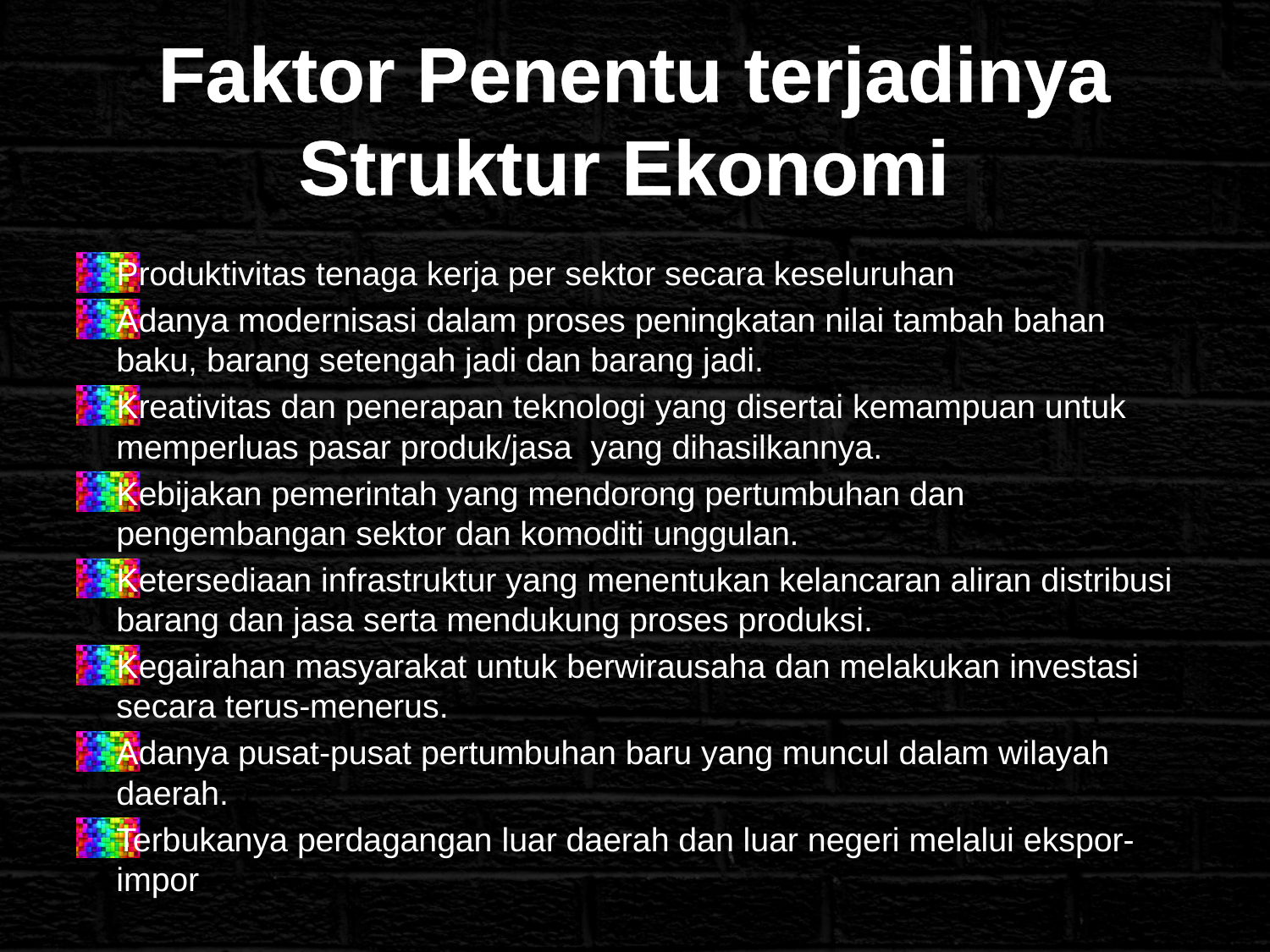

# Faktor Penentu terjadinya Struktur Ekonomi
Produktivitas tenaga kerja per sektor secara keseluruhan
Adanya modernisasi dalam proses peningkatan nilai tambah bahan baku, barang setengah jadi dan barang jadi.
Kreativitas dan penerapan teknologi yang disertai kemampuan untuk memperluas pasar produk/jasa  yang dihasilkannya.
Kebijakan pemerintah yang mendorong pertumbuhan dan pengembangan sektor dan komoditi unggulan.
Ketersediaan infrastruktur yang menentukan kelancaran aliran distribusi barang dan jasa serta mendukung proses produksi.
Kegairahan masyarakat untuk berwirausaha dan melakukan investasi secara terus-menerus.
Adanya pusat-pusat pertumbuhan baru yang muncul dalam wilayah daerah.
Terbukanya perdagangan luar daerah dan luar negeri melalui ekspor-impor